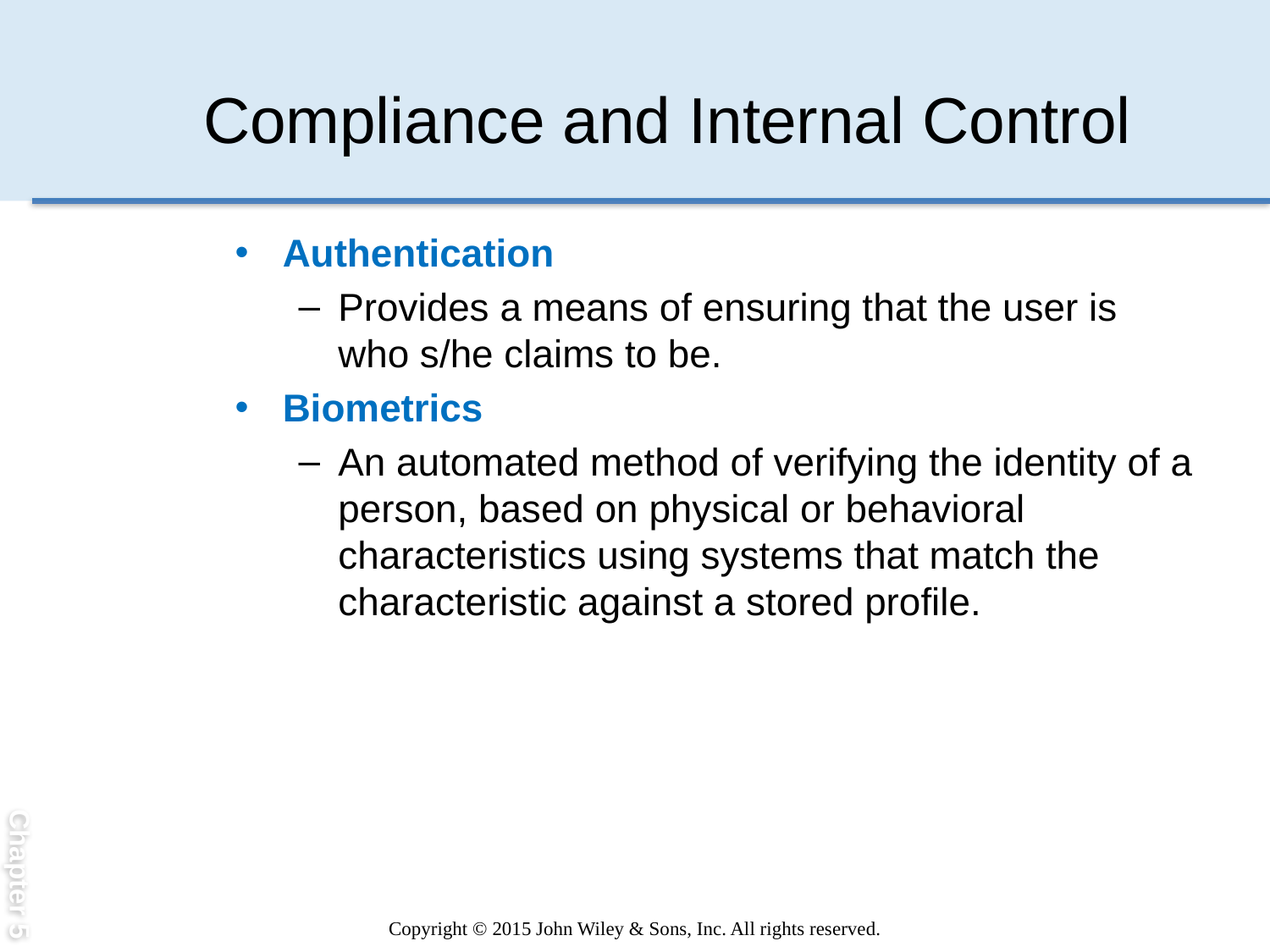

Chapter 5
# Compliance and Internal Control
Authentication
Provides a means of ensuring that the user is who s/he claims to be.
Biometrics
An automated method of verifying the identity of a person, based on physical or behavioral characteristics using systems that match the characteristic against a stored profile.